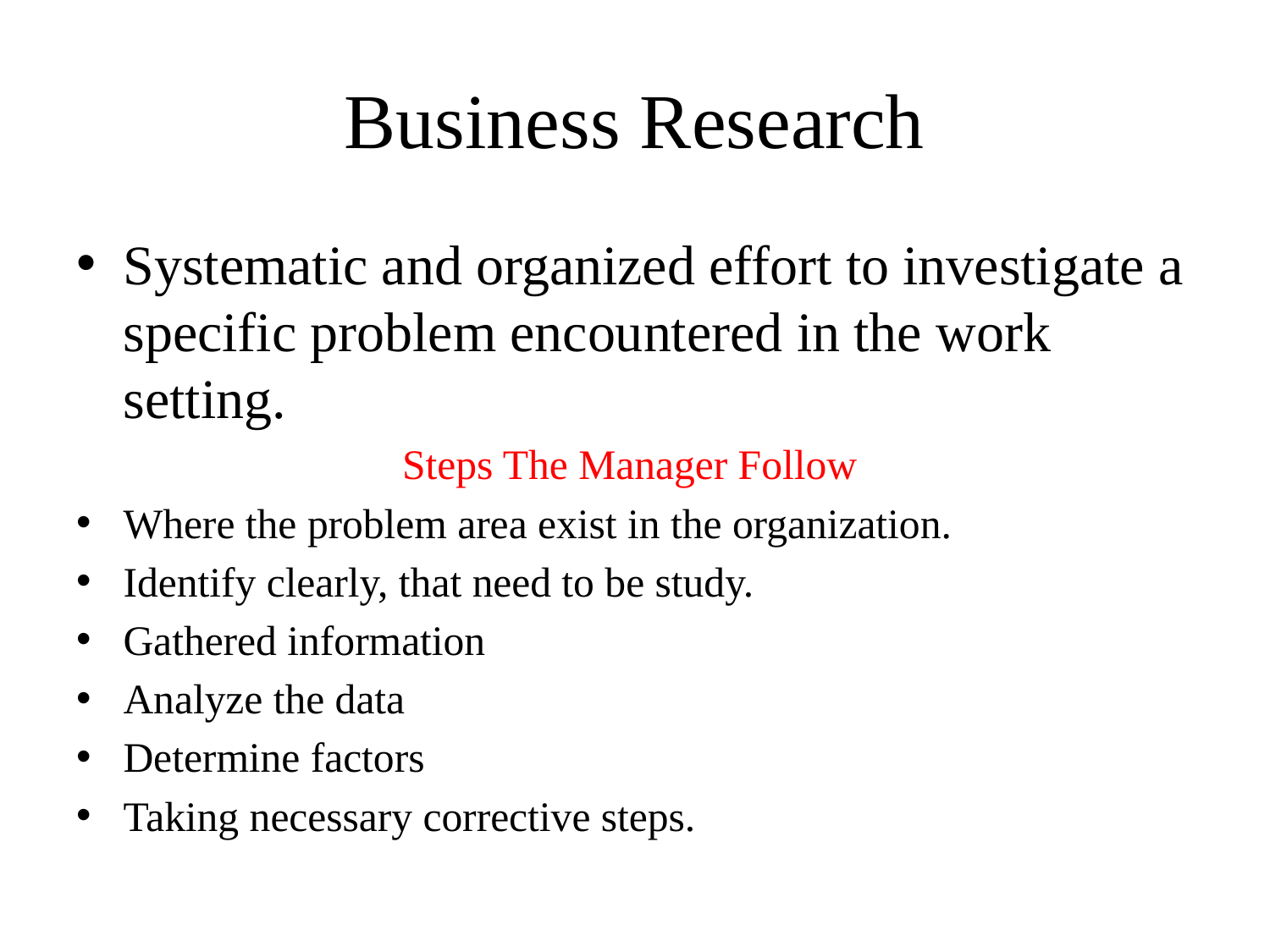

# Business Research
Systematic and organized effort to investigate a specific problem encountered in the work setting.
Steps The Manager Follow
Where the problem area exist in the organization.
Identify clearly, that need to be study.
Gathered information
Analyze the data
Determine factors
Taking necessary corrective steps.